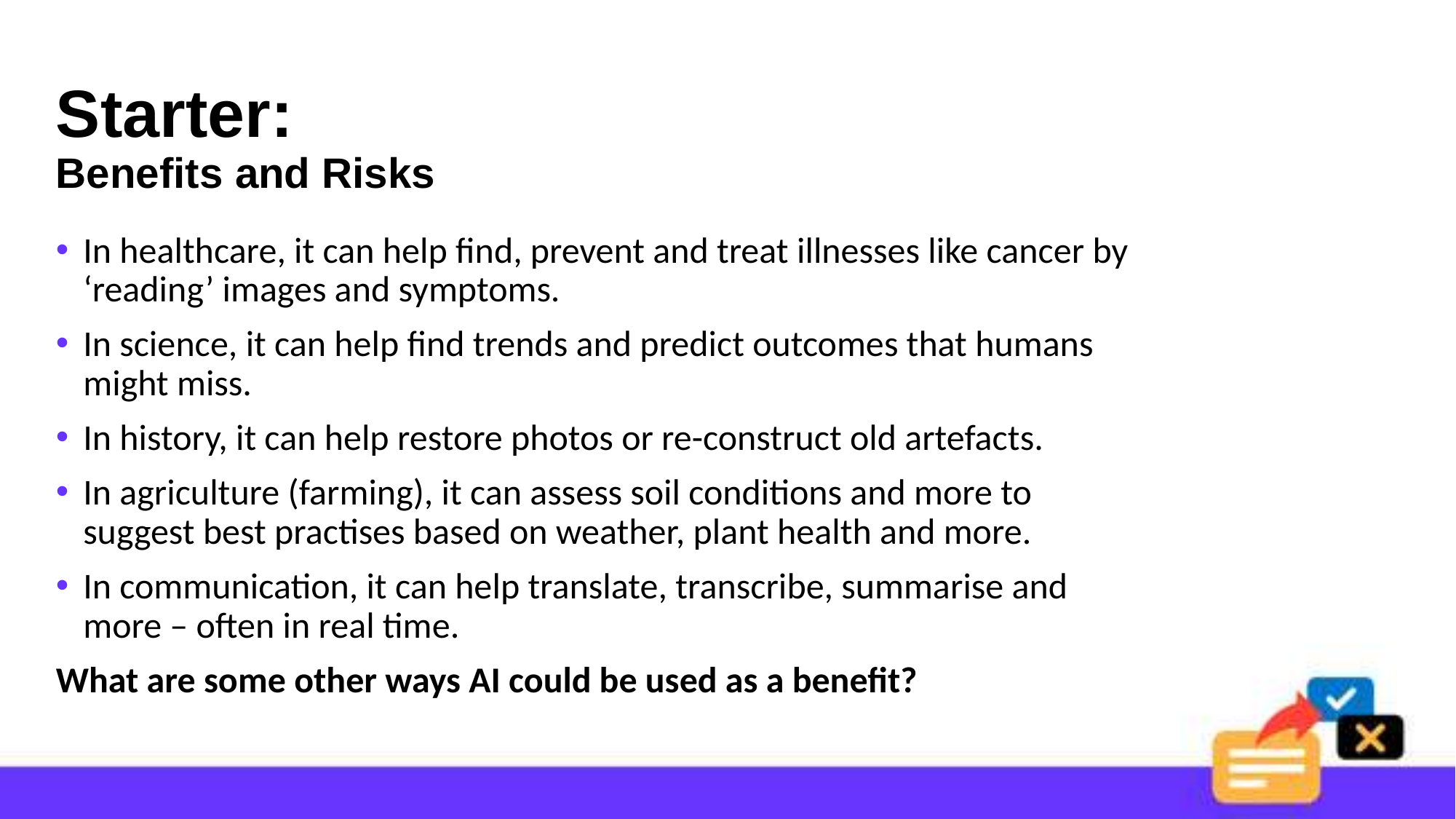

Starter:
Benefits and Risks
In healthcare, it can help find, prevent and treat illnesses like cancer by ‘reading’ images and symptoms.
In science, it can help find trends and predict outcomes that humans might miss.
In history, it can help restore photos or re-construct old artefacts.
In agriculture (farming), it can assess soil conditions and more to suggest best practises based on weather, plant health and more.
In communication, it can help translate, transcribe, summarise and more – often in real time.
What are some other ways AI could be used as a benefit?